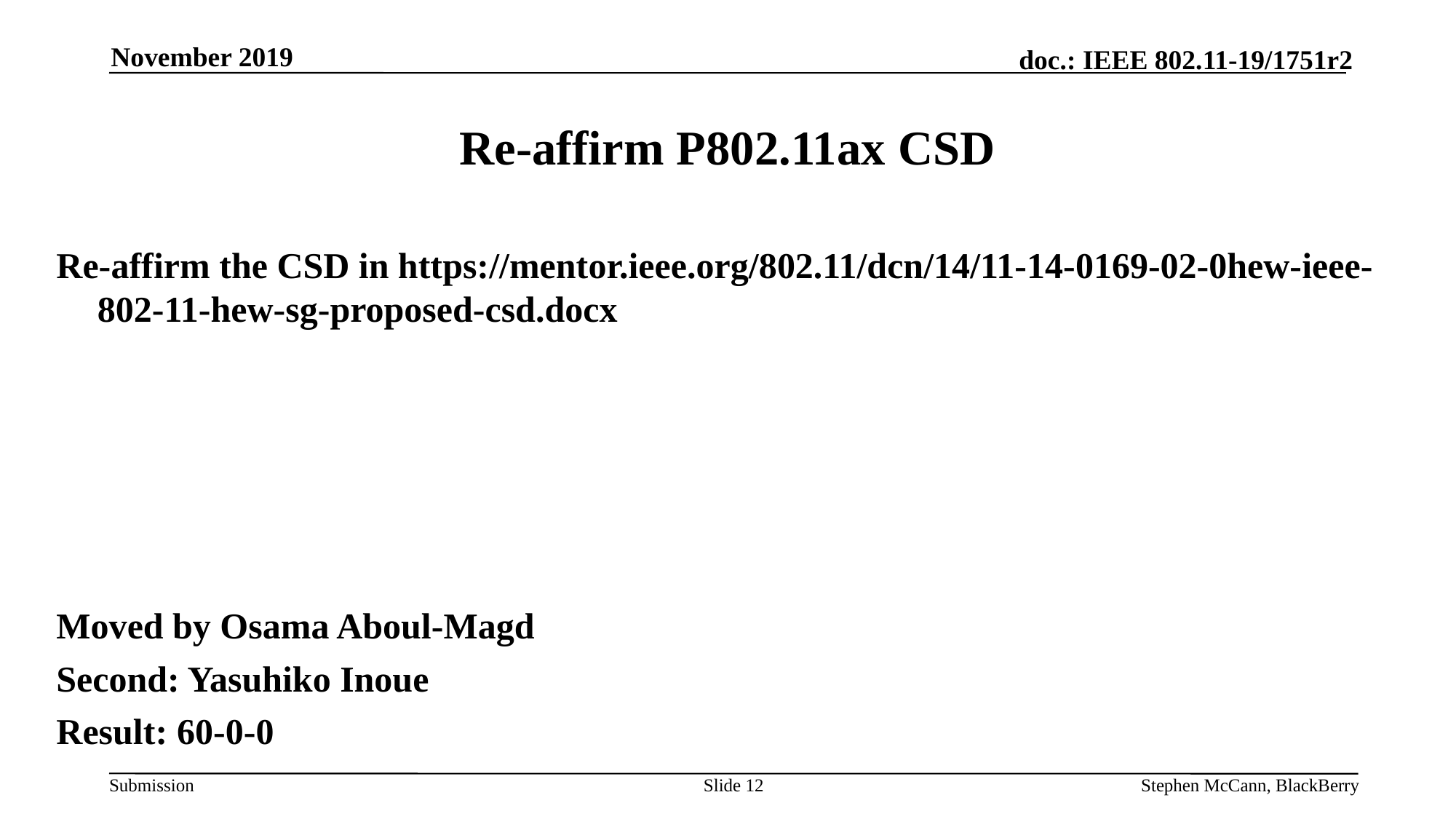

November 2019
# Re-affirm P802.11ax CSD
Re-affirm the CSD in https://mentor.ieee.org/802.11/dcn/14/11-14-0169-02-0hew-ieee-802-11-hew-sg-proposed-csd.docx

Moved by Osama Aboul-Magd
Second: Yasuhiko Inoue
Result: 60-0-0

Slide 12
Stephen McCann, BlackBerry